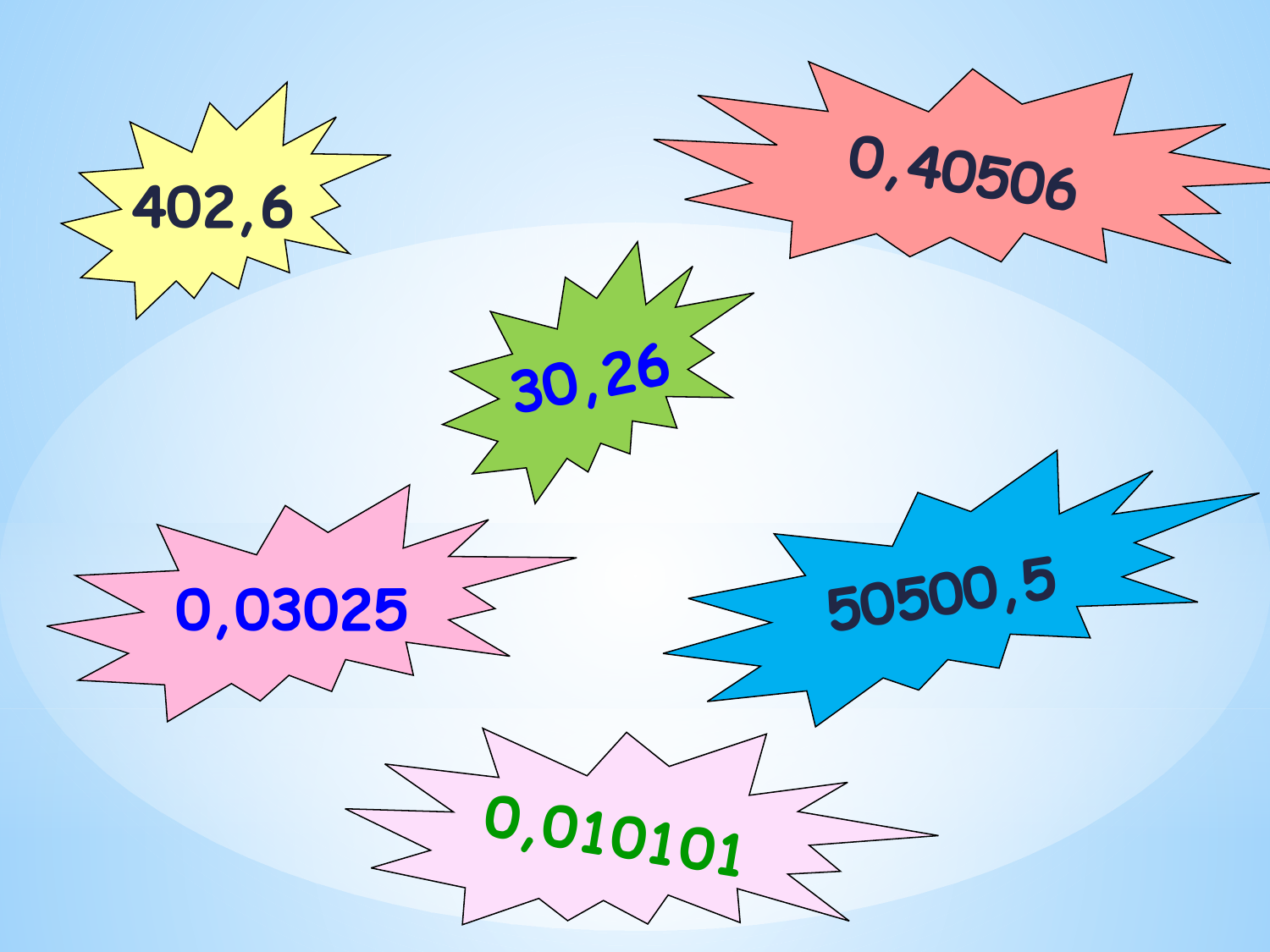

0,40506
402,6
30,26
50500,5
0,03025
#
0,010101